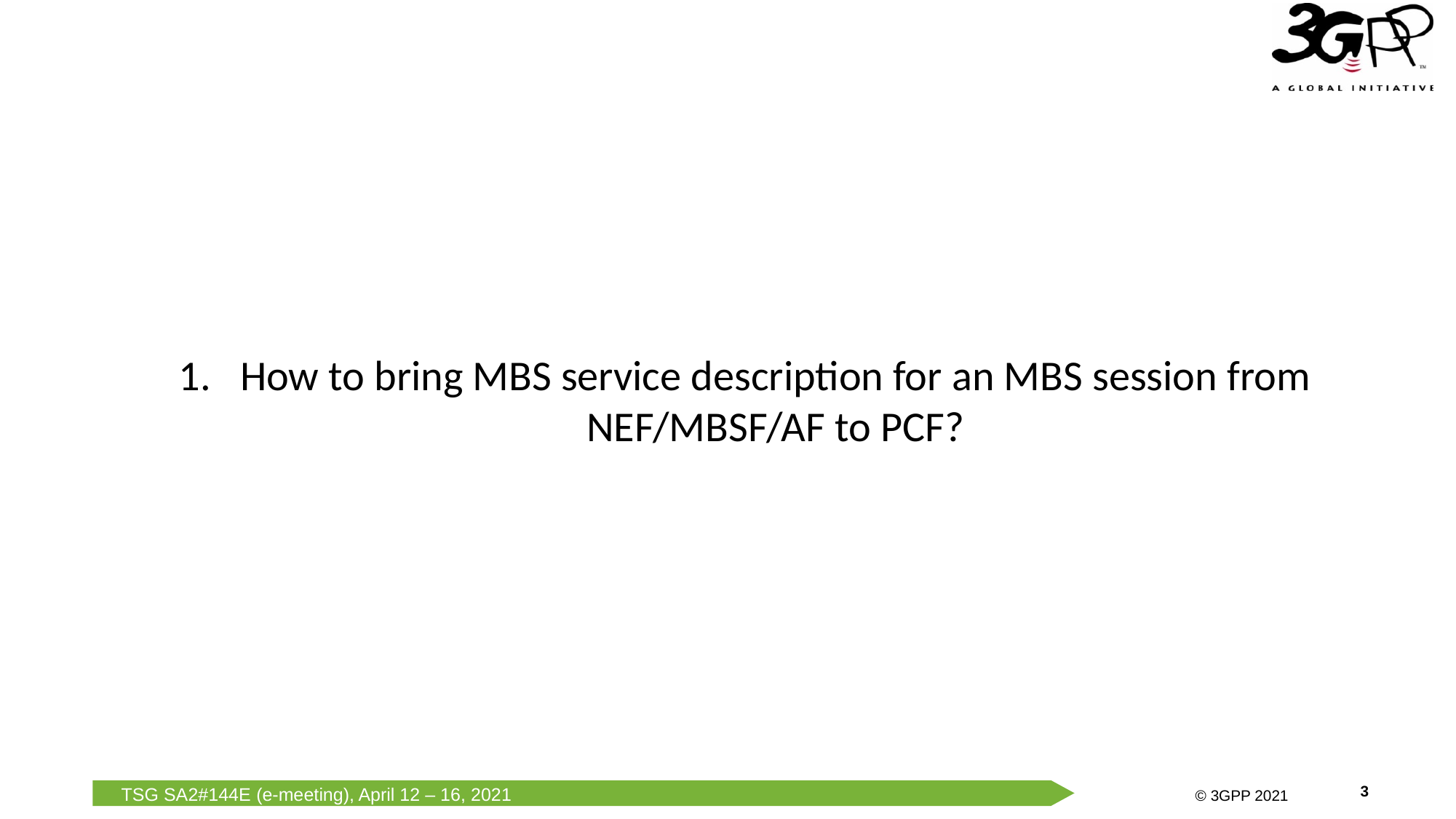

How to bring MBS service description for an MBS session from NEF/MBSF/AF to PCF?